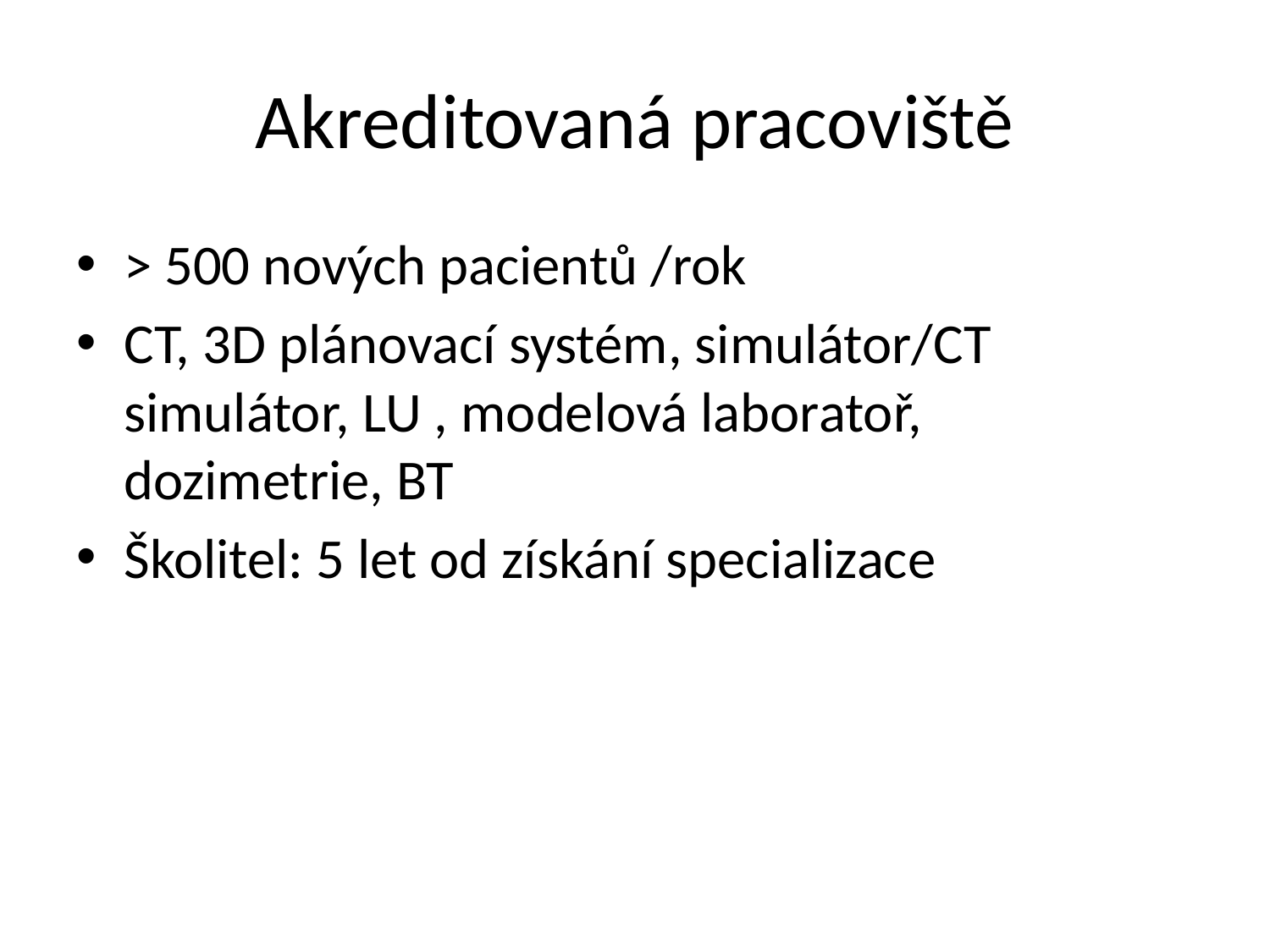

# Akreditovaná pracoviště
> 500 nových pacientů /rok
CT, 3D plánovací systém, simulátor/CT simulátor, LU , modelová laboratoř, dozimetrie, BT
Školitel: 5 let od získání specializace